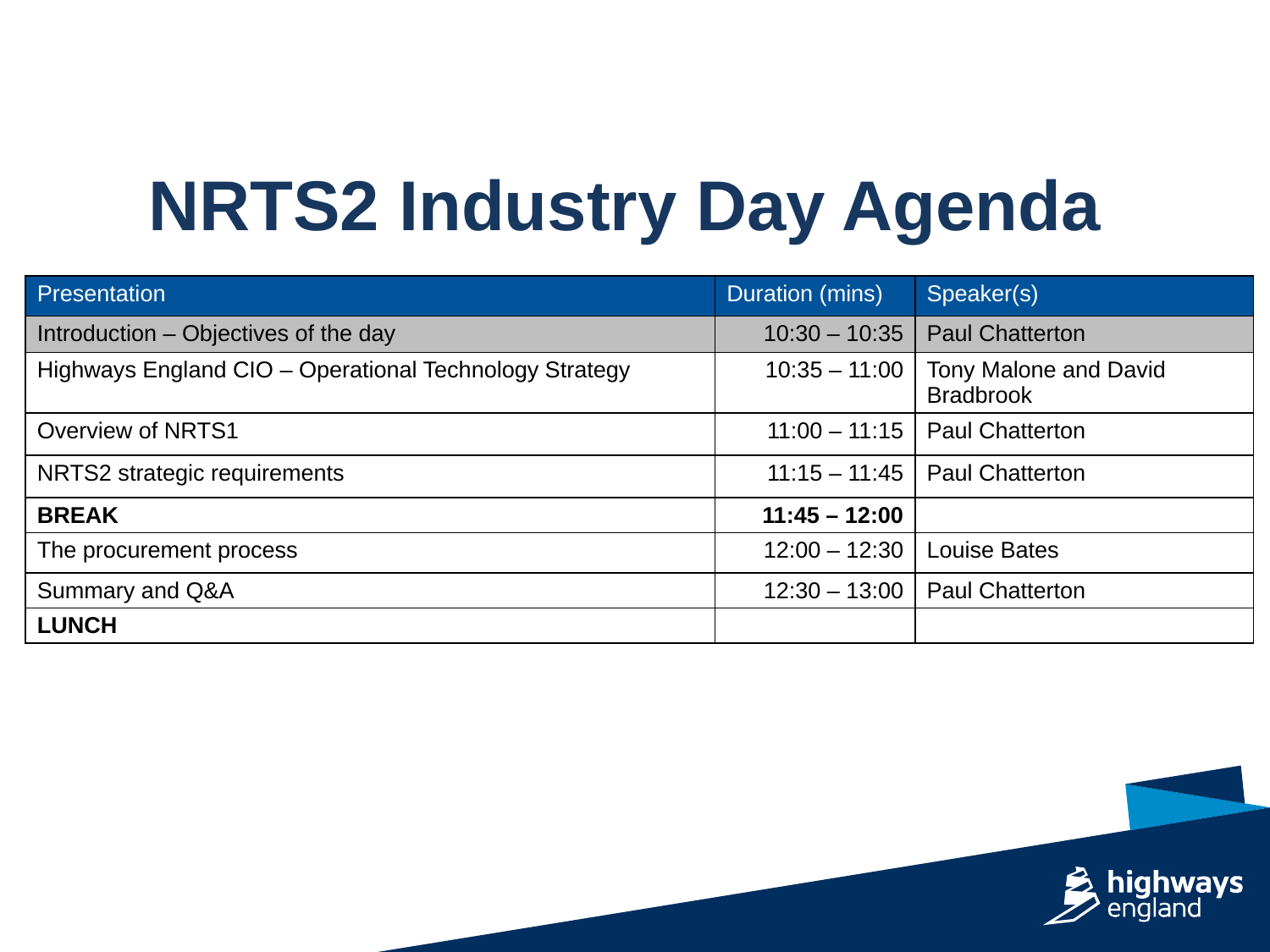

NRTS2 Industry Day Agenda
| Presentation | Duration (mins) | Speaker(s) |
| --- | --- | --- |
| Introduction – Objectives of the day | 10:30 – 10:35 | Paul Chatterton |
| Highways England CIO – Operational Technology Strategy | 10:35 – 11:00 | Tony Malone and David Bradbrook |
| Overview of NRTS1 | 11:00 – 11:15 | Paul Chatterton |
| NRTS2 strategic requirements | 11:15 – 11:45 | Paul Chatterton |
| BREAK | 11:45 – 12:00 |  |
| The procurement process | 12:00 – 12:30 | Louise Bates |
| Summary and Q&A | 12:30 – 13:00 | Paul Chatterton |
| LUNCH |  |  |